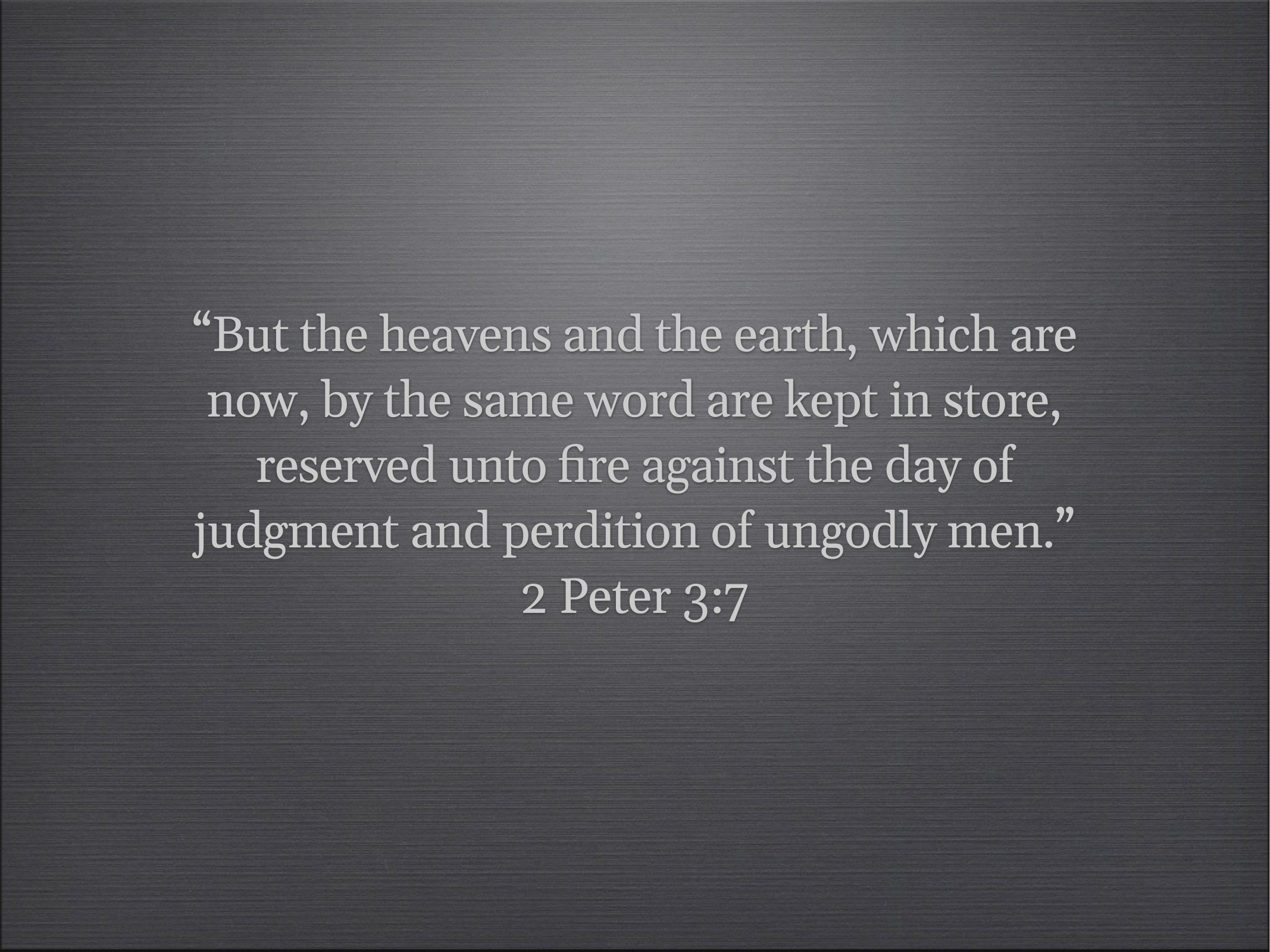

“But the heavens and the earth, which are now, by the same word are kept in store, reserved unto fire against the day of judgment and perdition of ungodly men.”
2 Peter 3:7